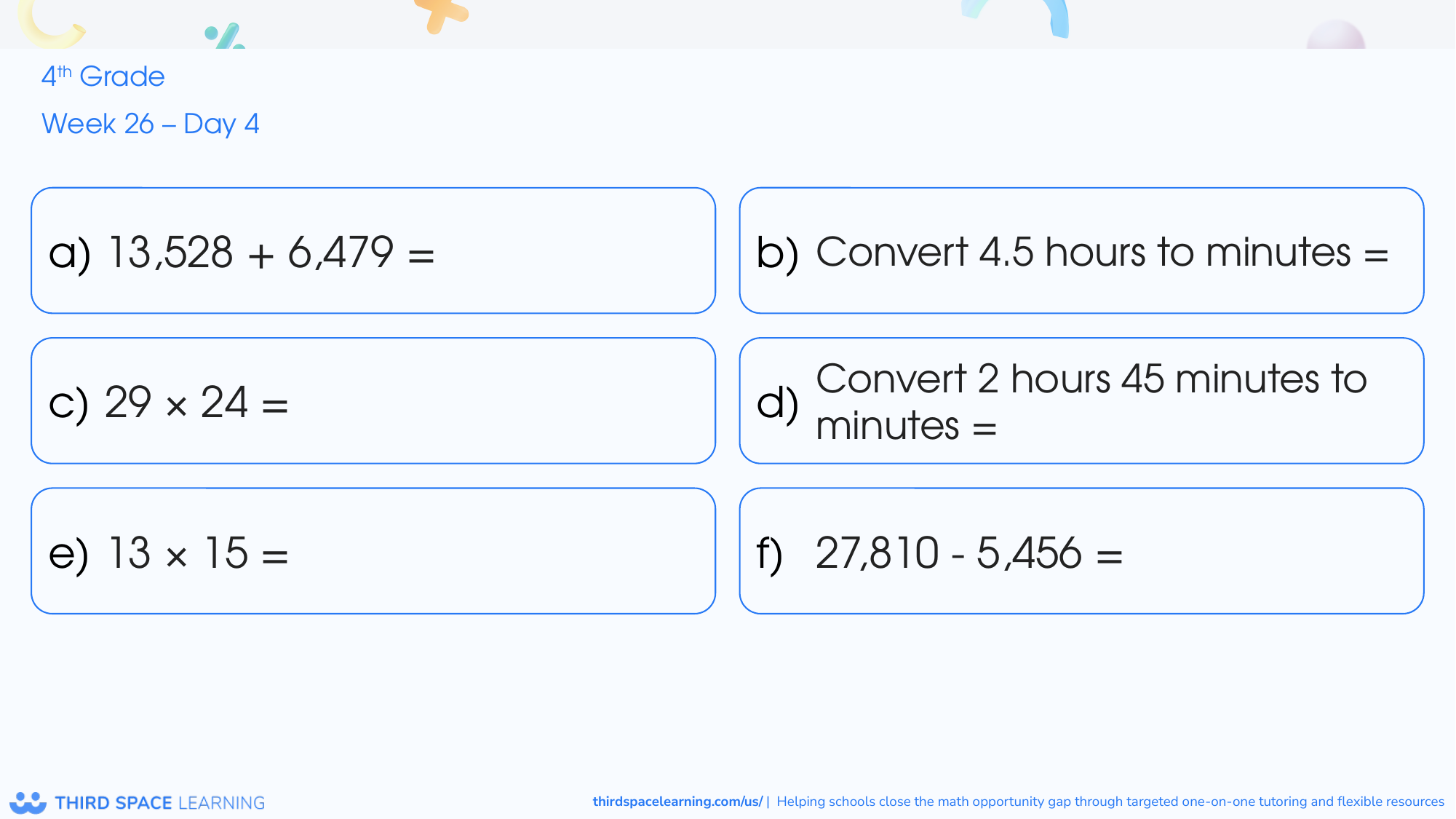

4th Grade
Week 26 – Day 4
13,528 + 6,479 =
Convert 4.5 hours to minutes =
29 × 24 =
Convert 2 hours 45 minutes to minutes =
13 × 15 =
27,810 - 5,456 =